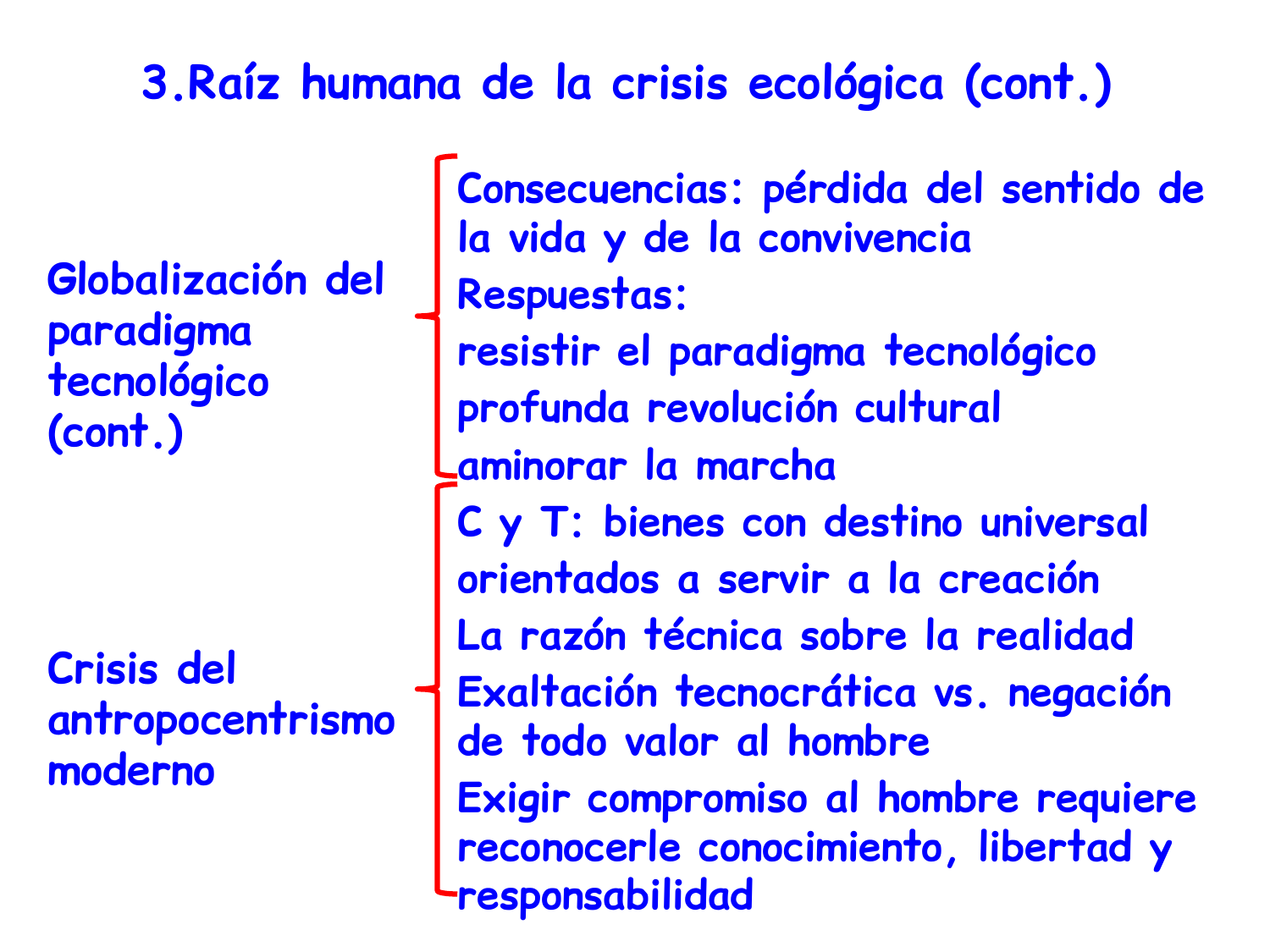

# 3.Raíz humana de la crisis ecológica (cont.)

Consecuencias: pérdida del sentido de la vida y de la convivencia
Respuestas:
resistir el paradigma tecnológico
profunda revolución cultural
aminorar la marcha
C y T: bienes con destino universal
orientados a servir a la creación
La razón técnica sobre la realidad
Exaltación tecnocrática vs. negación de todo valor al hombre
Exigir compromiso al hombre requiere reconocerle conocimiento, libertad y responsabilidad

Globalización del paradigma tecnológico (cont.)

Crisis del antropocentrismo moderno